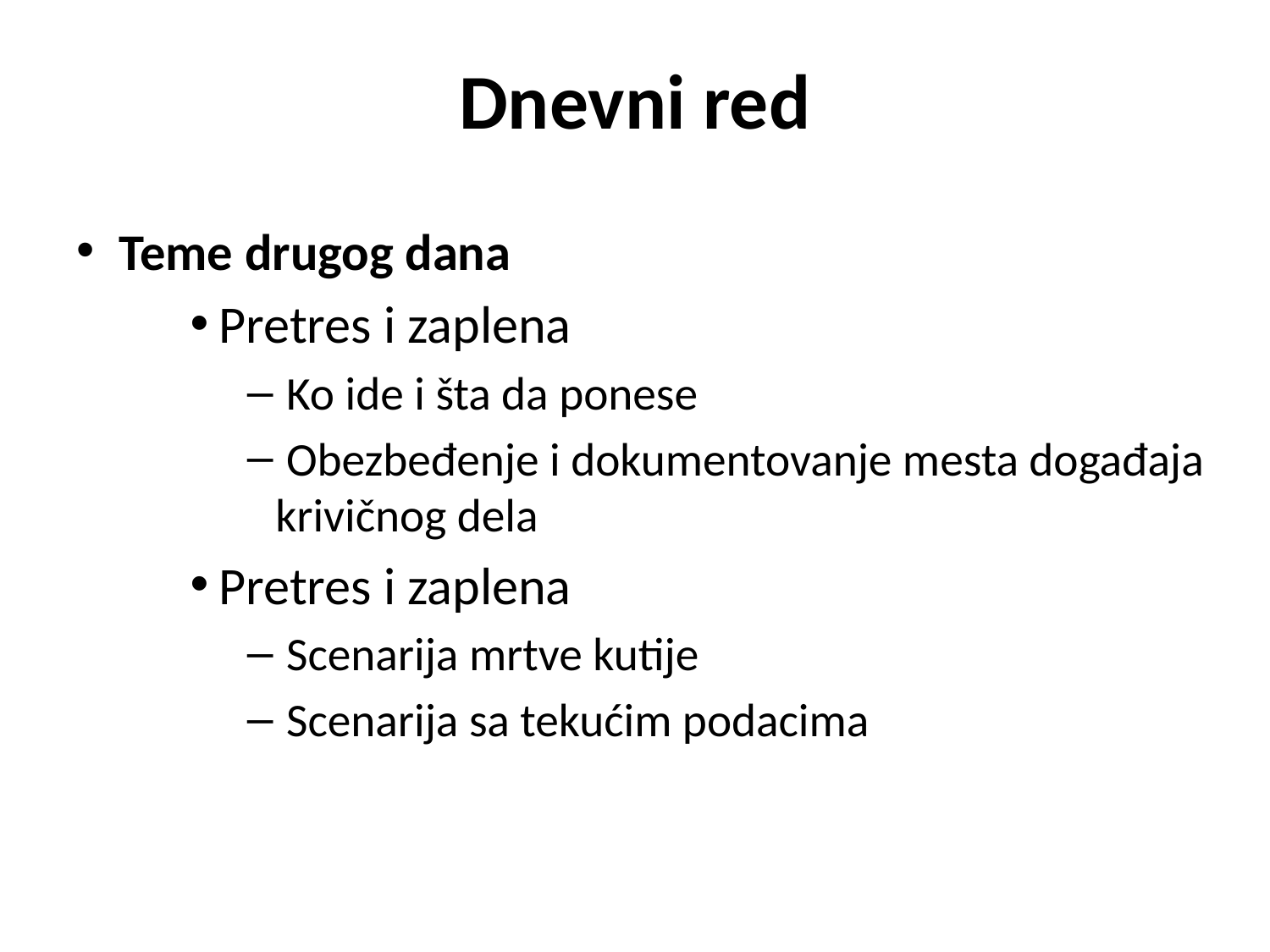

# Dnevni red
Teme drugog dana
Pretres i zaplena
 Ko ide i šta da ponese
 Obezbeđenje i dokumentovanje mesta događaja krivičnog dela
Pretres i zaplena
 Scenarija mrtve kutije
 Scenarija sa tekućim podacima